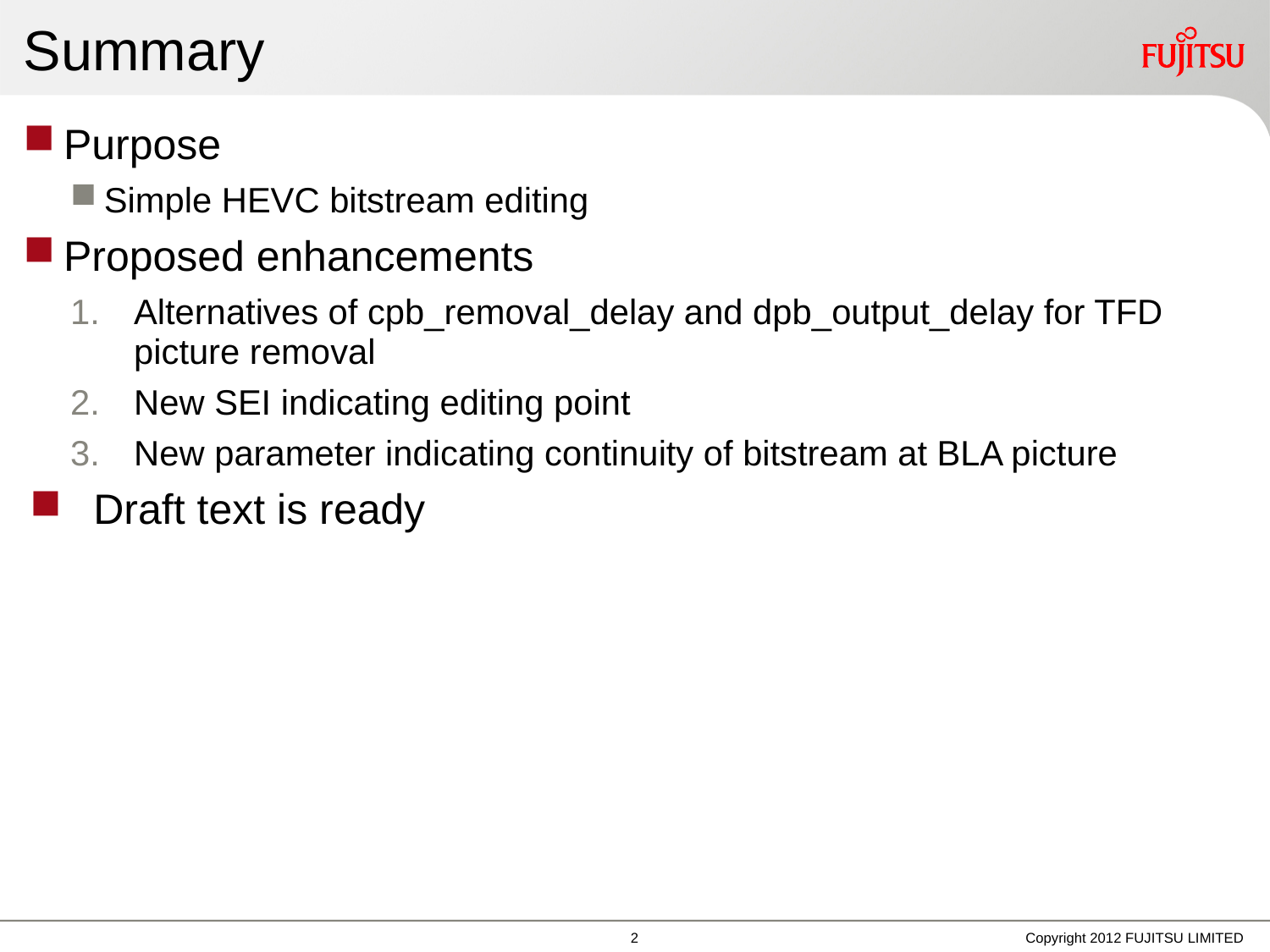

# Summary
Purpose
Simple HEVC bitstream editing
Proposed enhancements
Alternatives of cpb_removal_delay and dpb_output_delay for TFD picture removal
New SEI indicating editing point
New parameter indicating continuity of bitstream at BLA picture
Draft text is ready
2
Copyright 2012 FUJITSU LIMITED